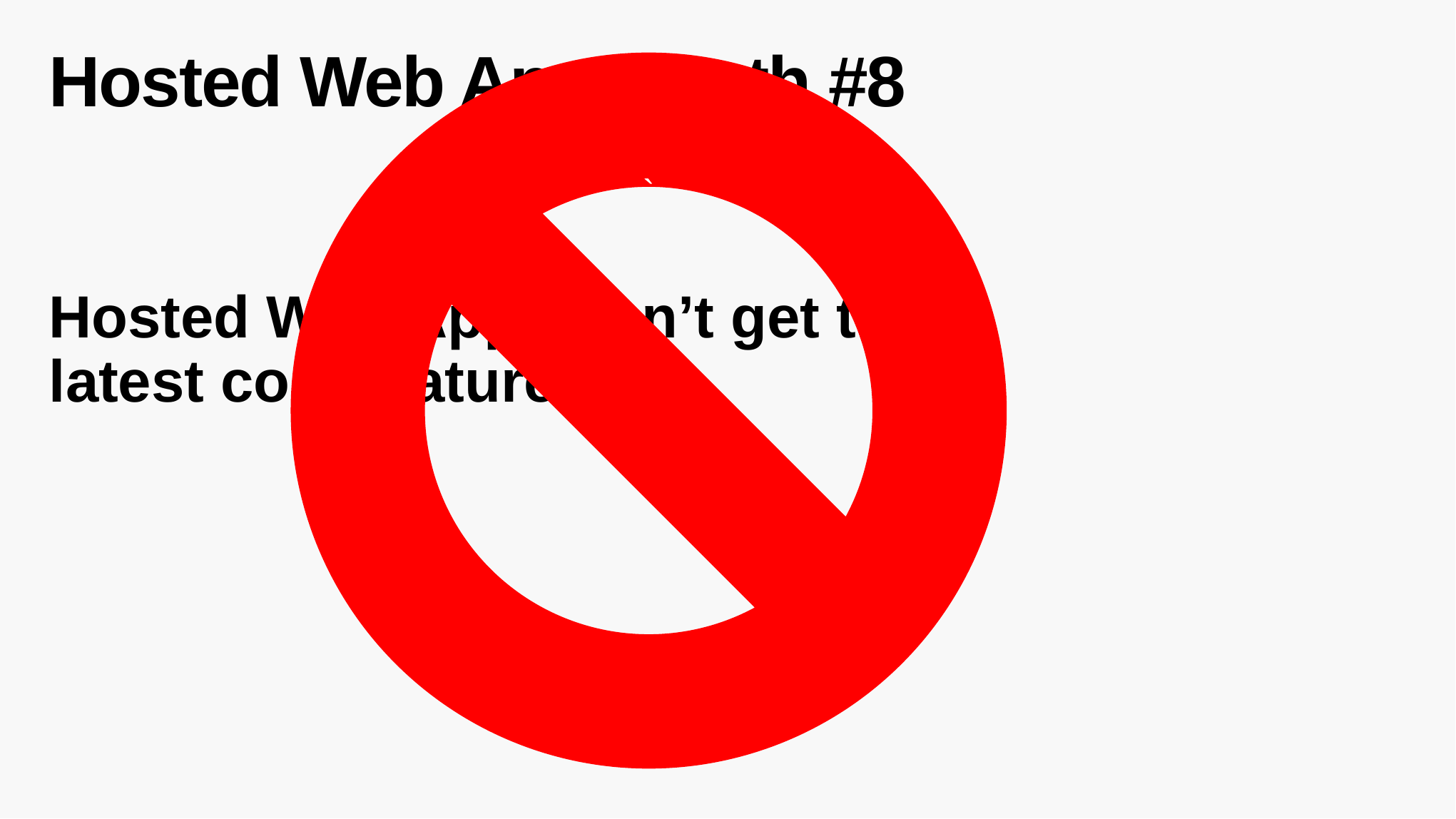

# Hosted Web Apps Myth #8
`
Hosted Web Apps don’t get the latest cool features